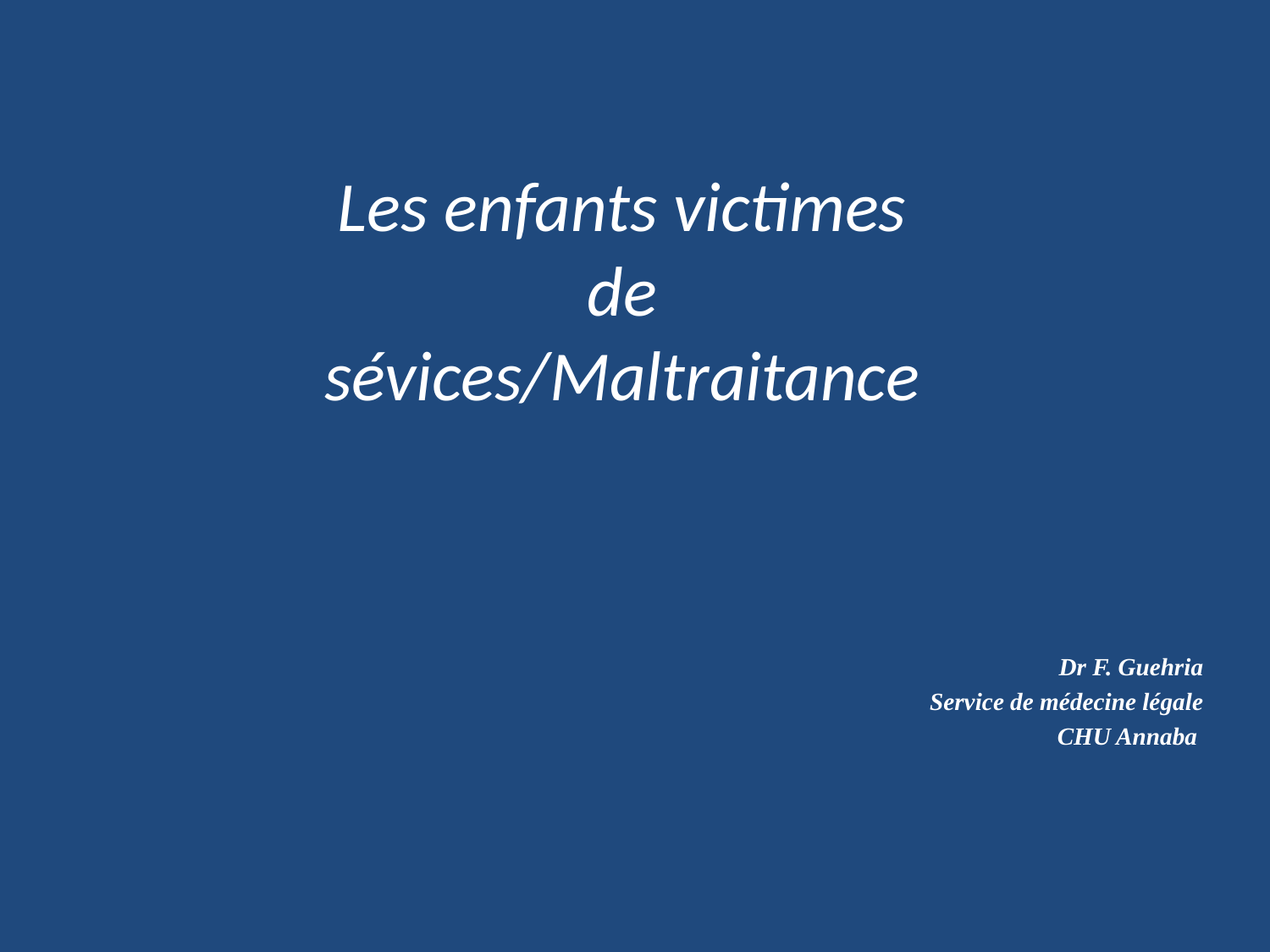

# Les enfants victimes de sévices/Maltraitance
Dr F. Guehria
Service de médecine légale
CHU Annaba